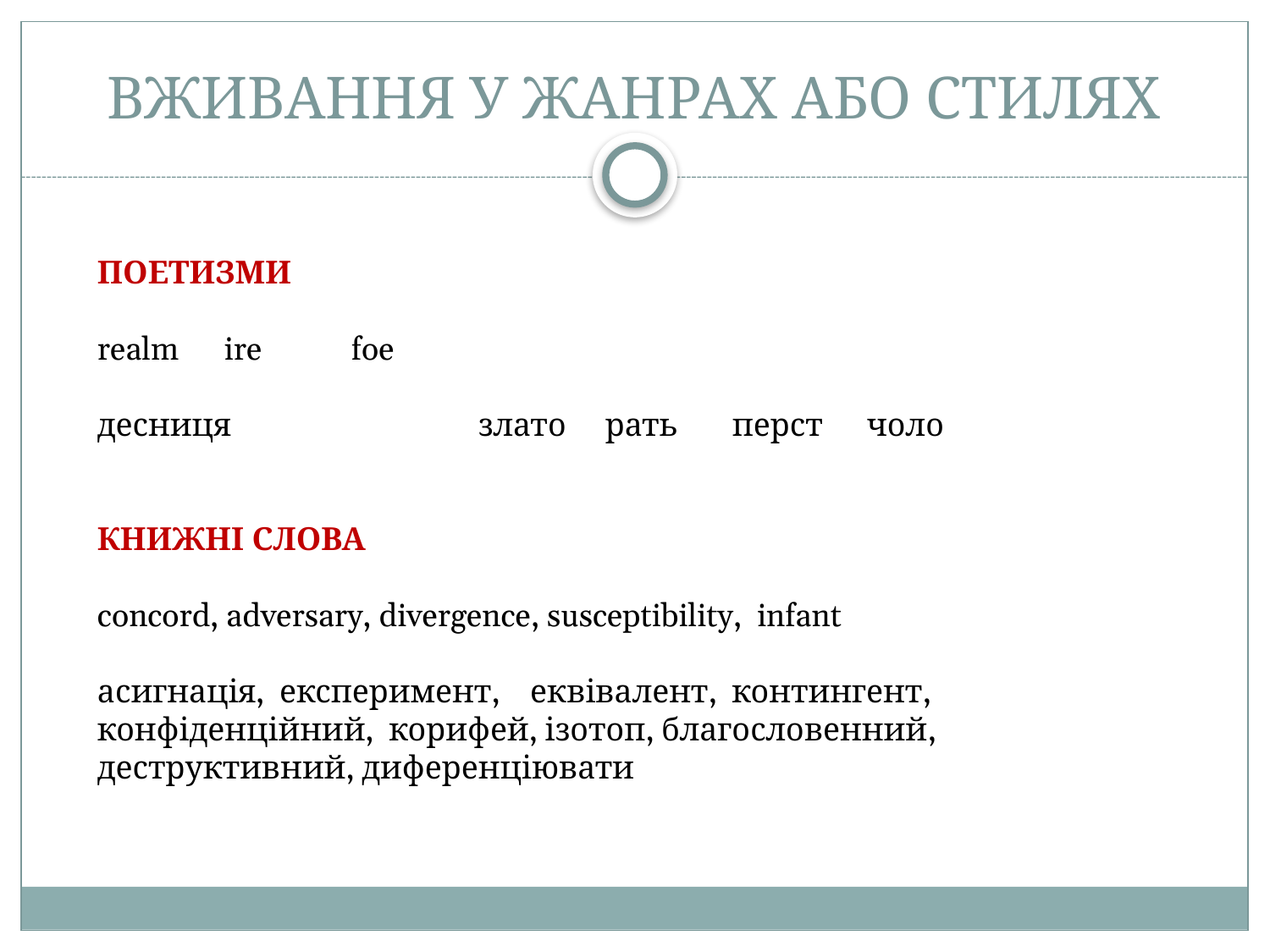

# ВЖИВАННЯ У ЖАНРАХ АБО СТИЛЯХ
ПОЕТИЗМИ

realm	ire	foe

десниця		злато	рать 	перст	 чоло

КНИЖНІ СЛОВА

concord, adversary, divergence, susceptibility,  infant

асигнація,  експеримент,    еквівалент,  контингент,  конфіденційний,  корифей, ізотоп, благословенний, деструктивний, диференціювати